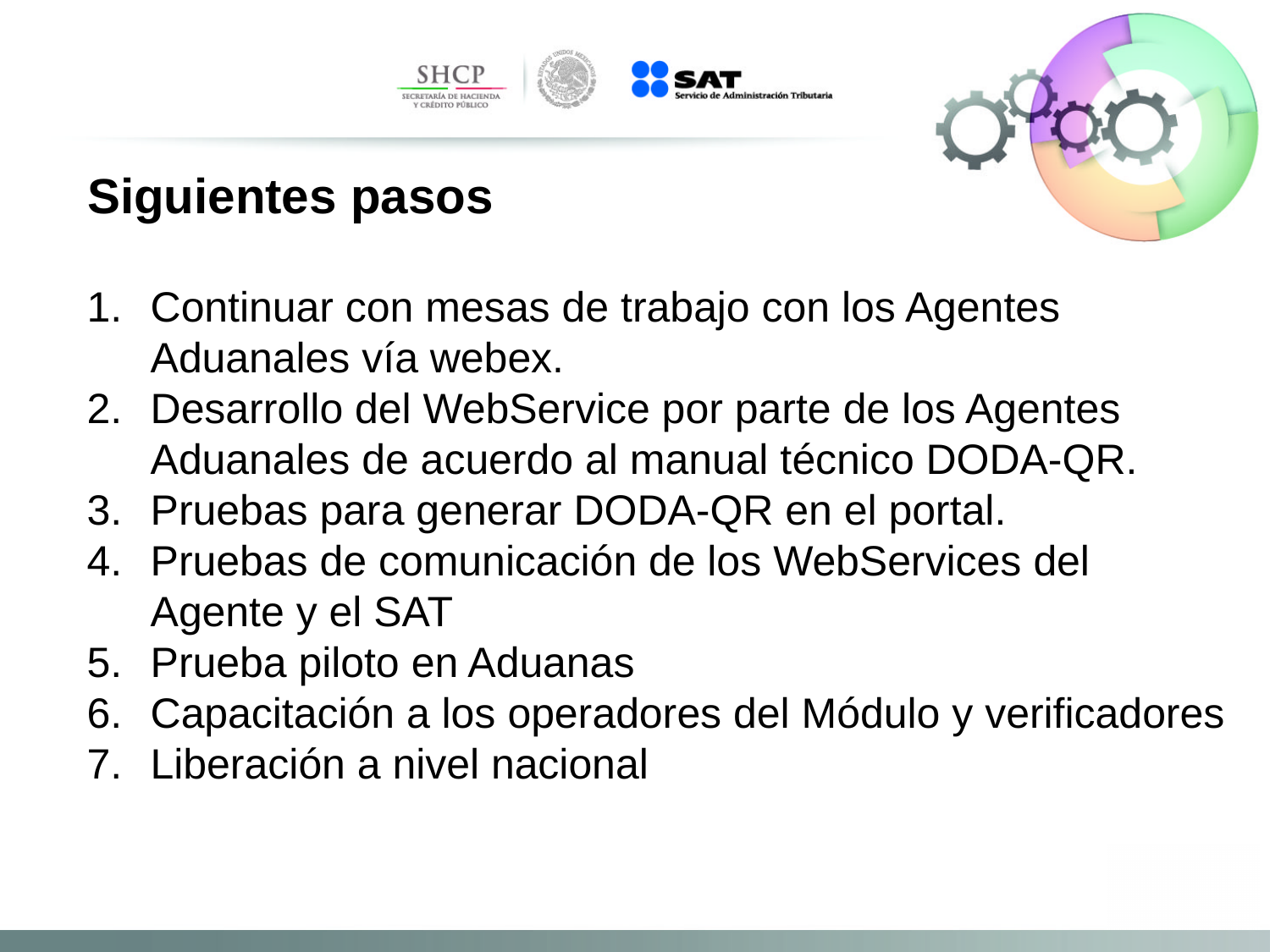

Siguientes pasos
Continuar con mesas de trabajo con los Agentes Aduanales vía webex.
Desarrollo del WebService por parte de los Agentes Aduanales de acuerdo al manual técnico DODA-QR.
Pruebas para generar DODA-QR en el portal.
Pruebas de comunicación de los WebServices del Agente y el SAT
Prueba piloto en Aduanas
Capacitación a los operadores del Módulo y verificadores
Liberación a nivel nacional